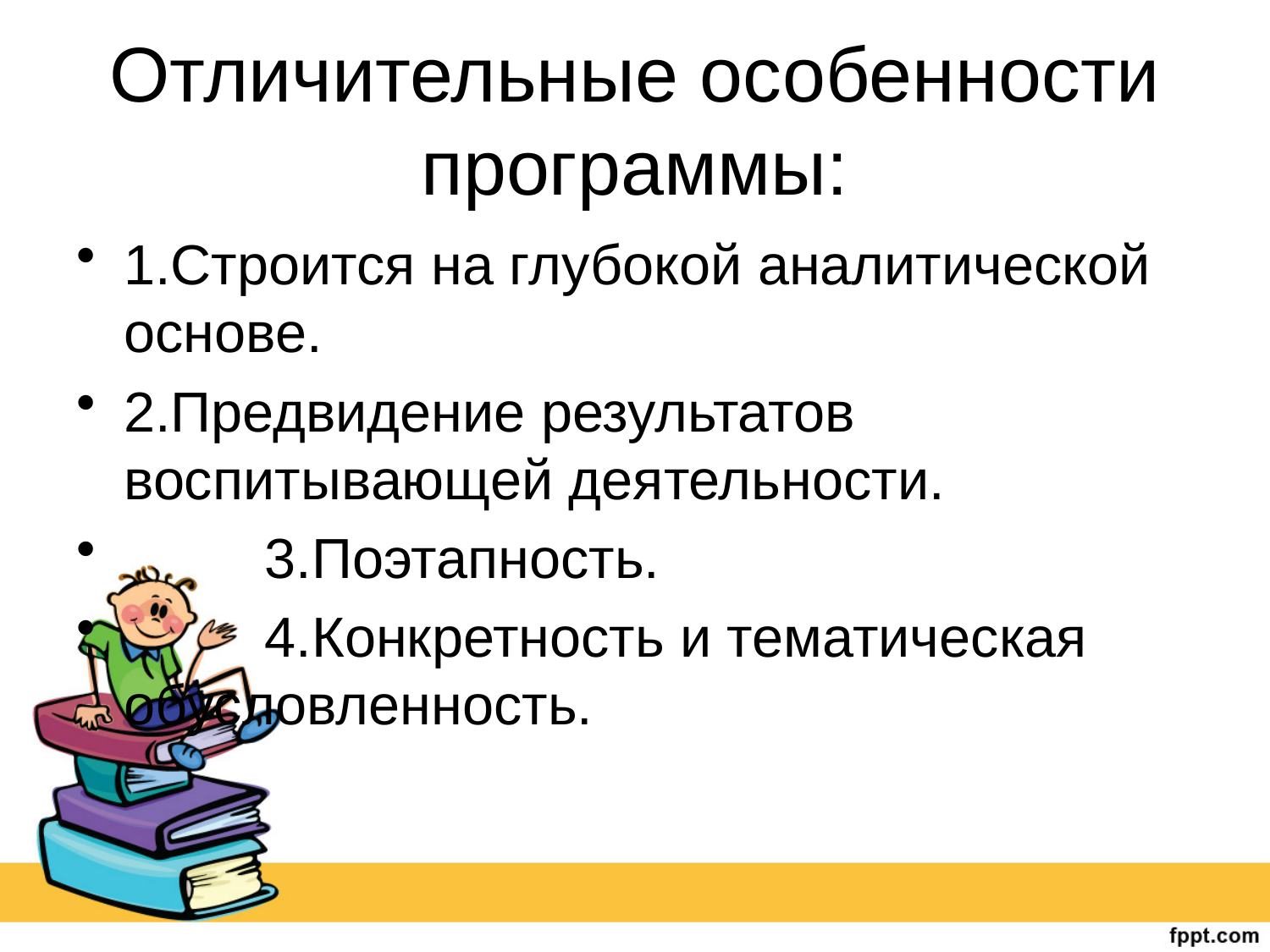

# Отличительные особенности программы:
1.Строится на глубокой аналитической основе.
2.Предвидение результатов воспитывающей деятельности.
         3.Поэтапность.
         4.Конкретность и тематическая обусловленность.